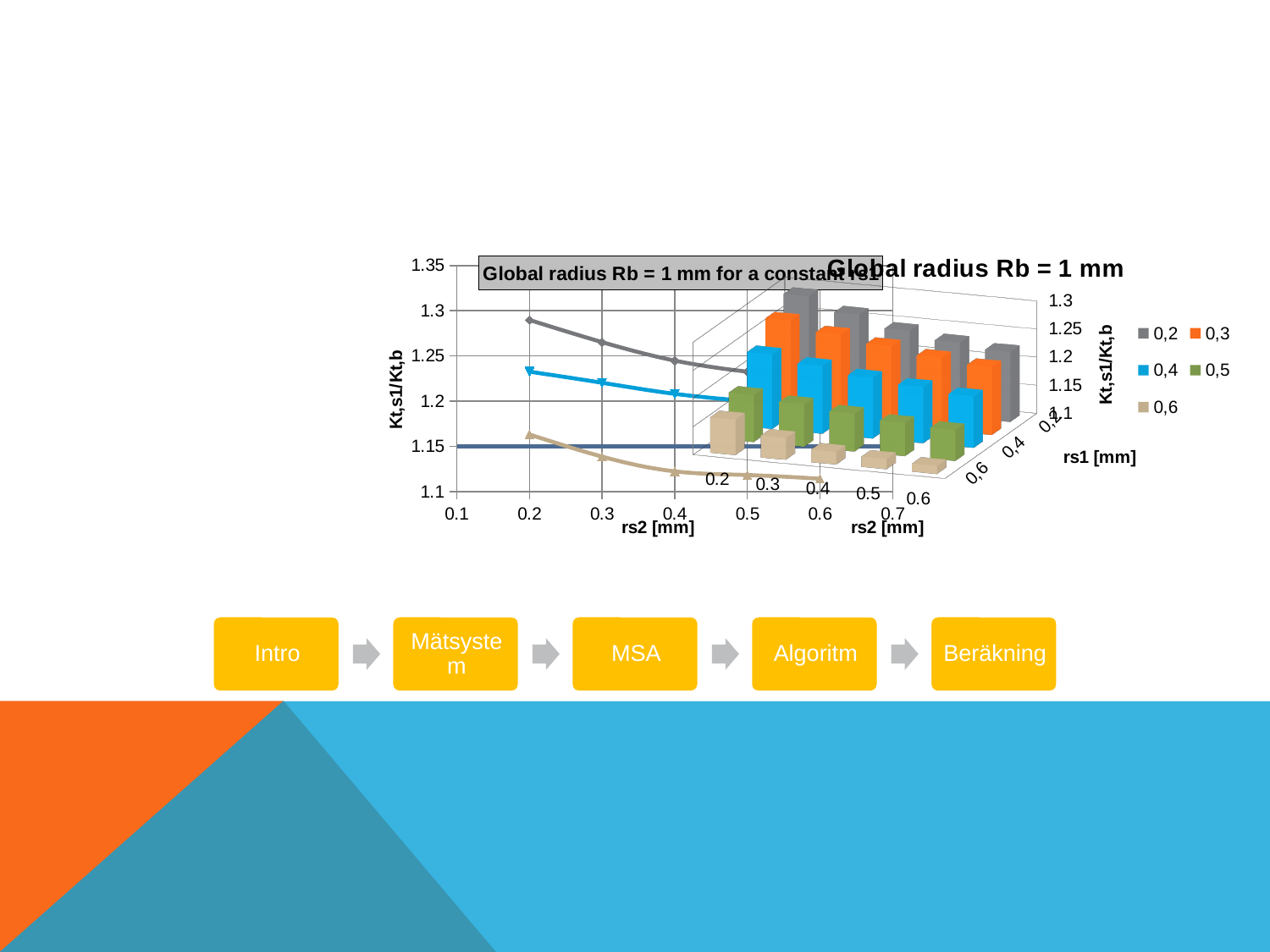

#

### Chart: Global radius Rb = 1 mm for a constant rs1

| Category | 0,2 | 0,4 | 0,6 |  |
|---|---|---|---|---|

[unsupported chart]

Intro

Mätsystem

MSA

Algoritm

Beräkning